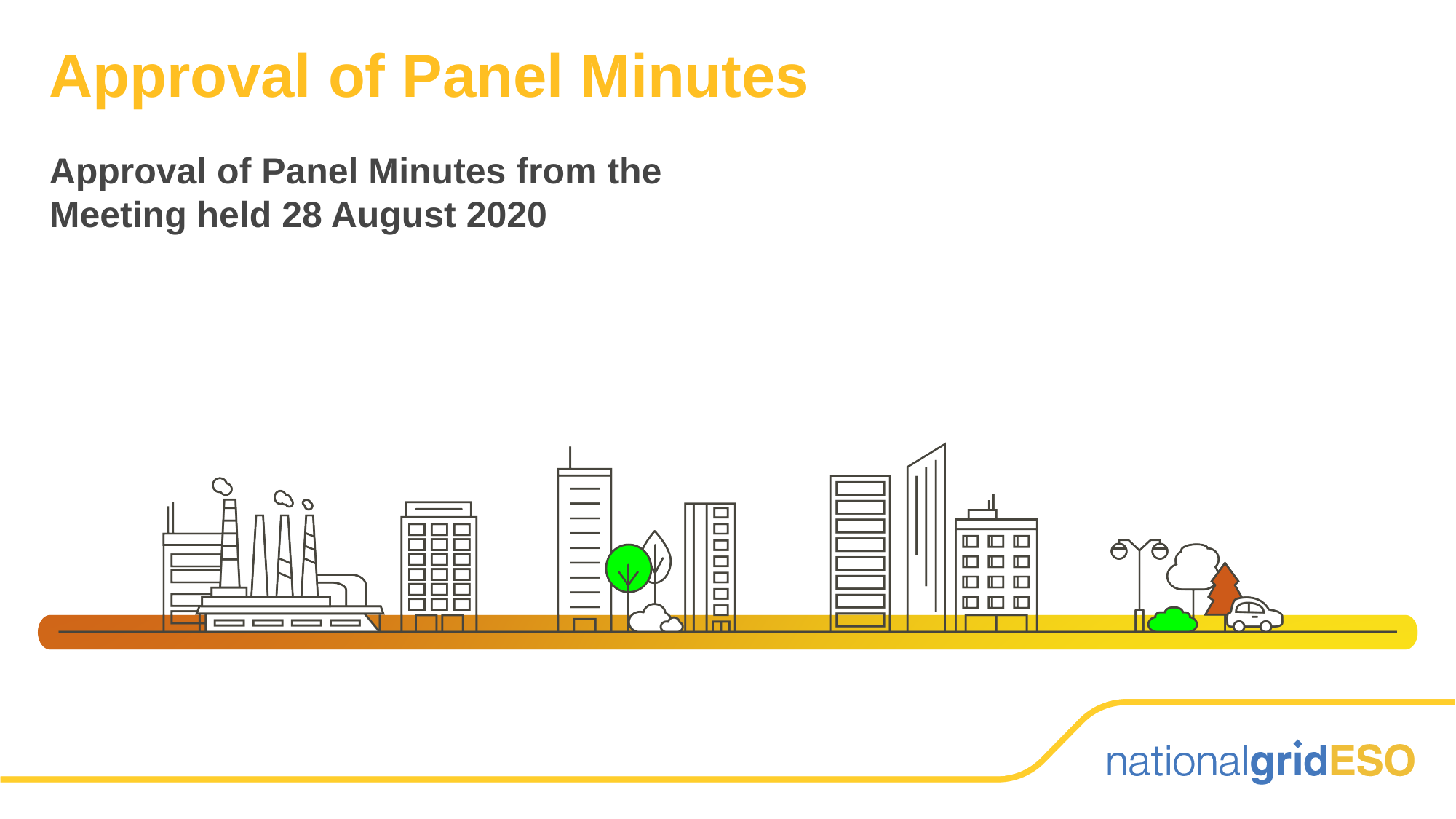

Approval of Panel Minutes
Approval of Panel Minutes from the Meeting held 28 August 2020